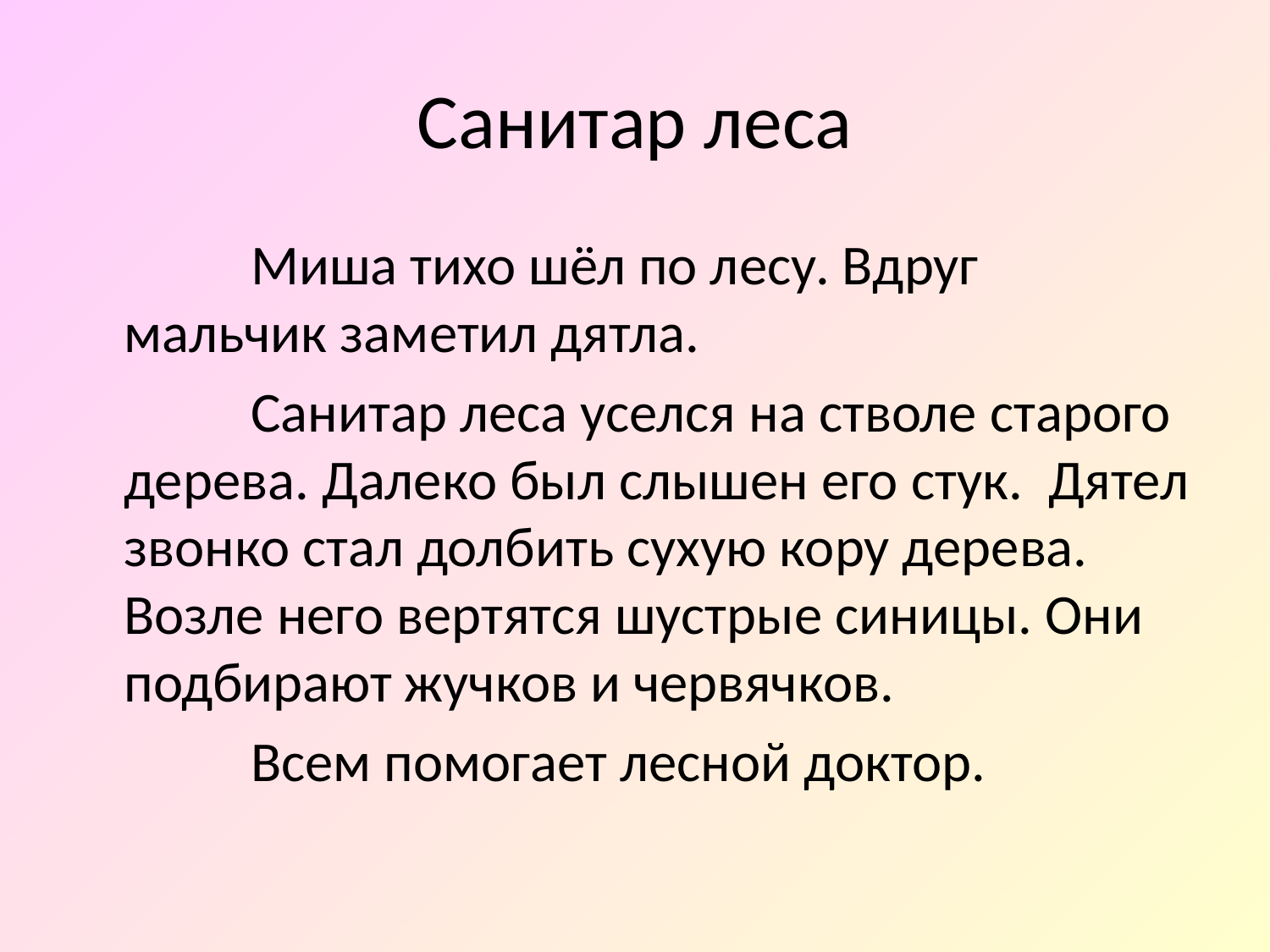

# Санитар леса
		Миша тихо шёл по лесу. Вдруг мальчик заметил дятла.
		Санитар леса уселся на стволе старого дерева. Далеко был слышен его стук.  Дятел звонко стал долбить сухую кору дерева. Возле него вертятся шустрые синицы. Они подбирают жучков и червячков.
		Всем помогает лесной доктор.